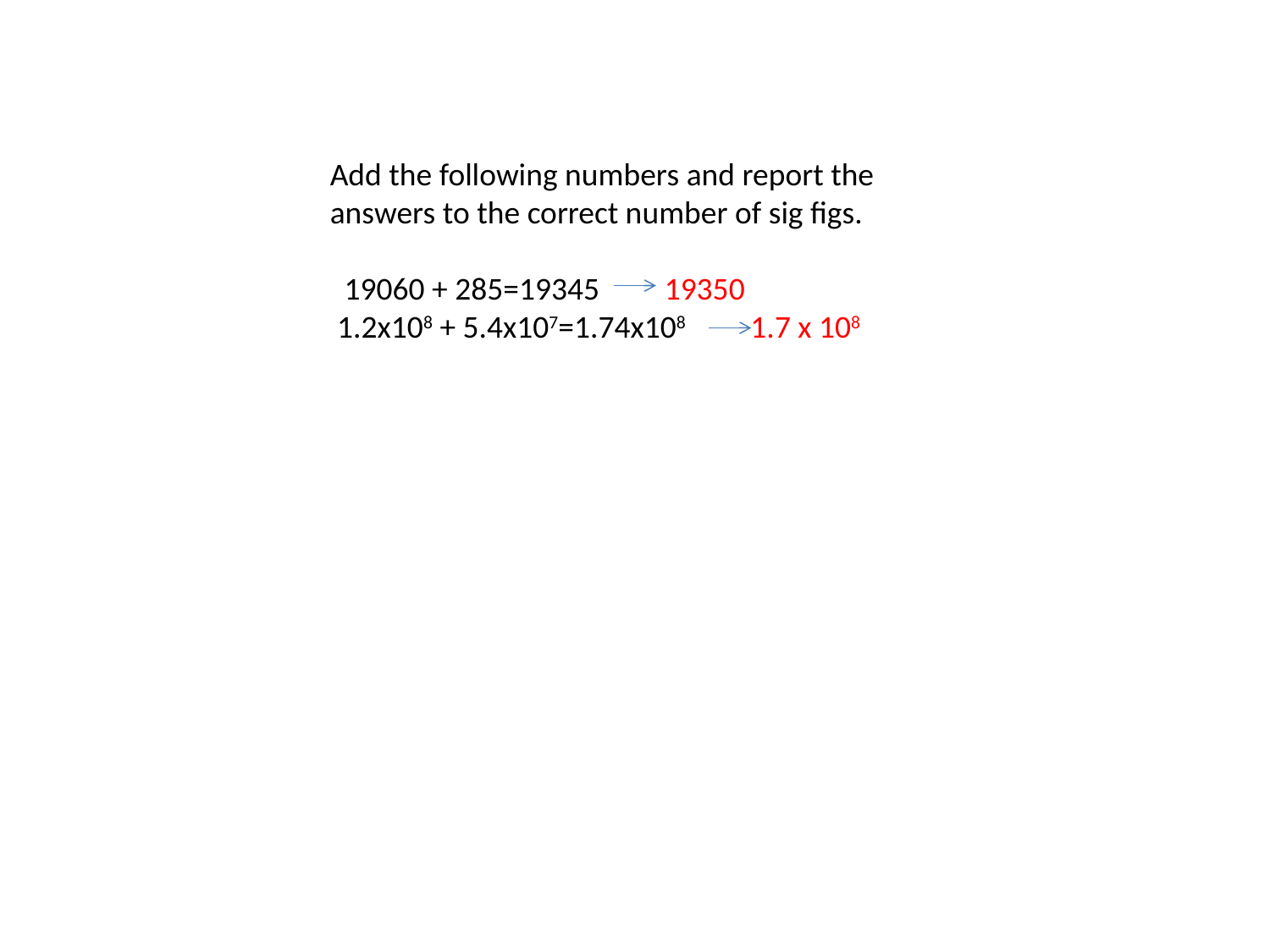

Add the following numbers and report the answers to the correct number of sig figs.

  19060 + 285=19345         19350
 1.2x108 + 5.4x107=1.74x108         1.7 x 108